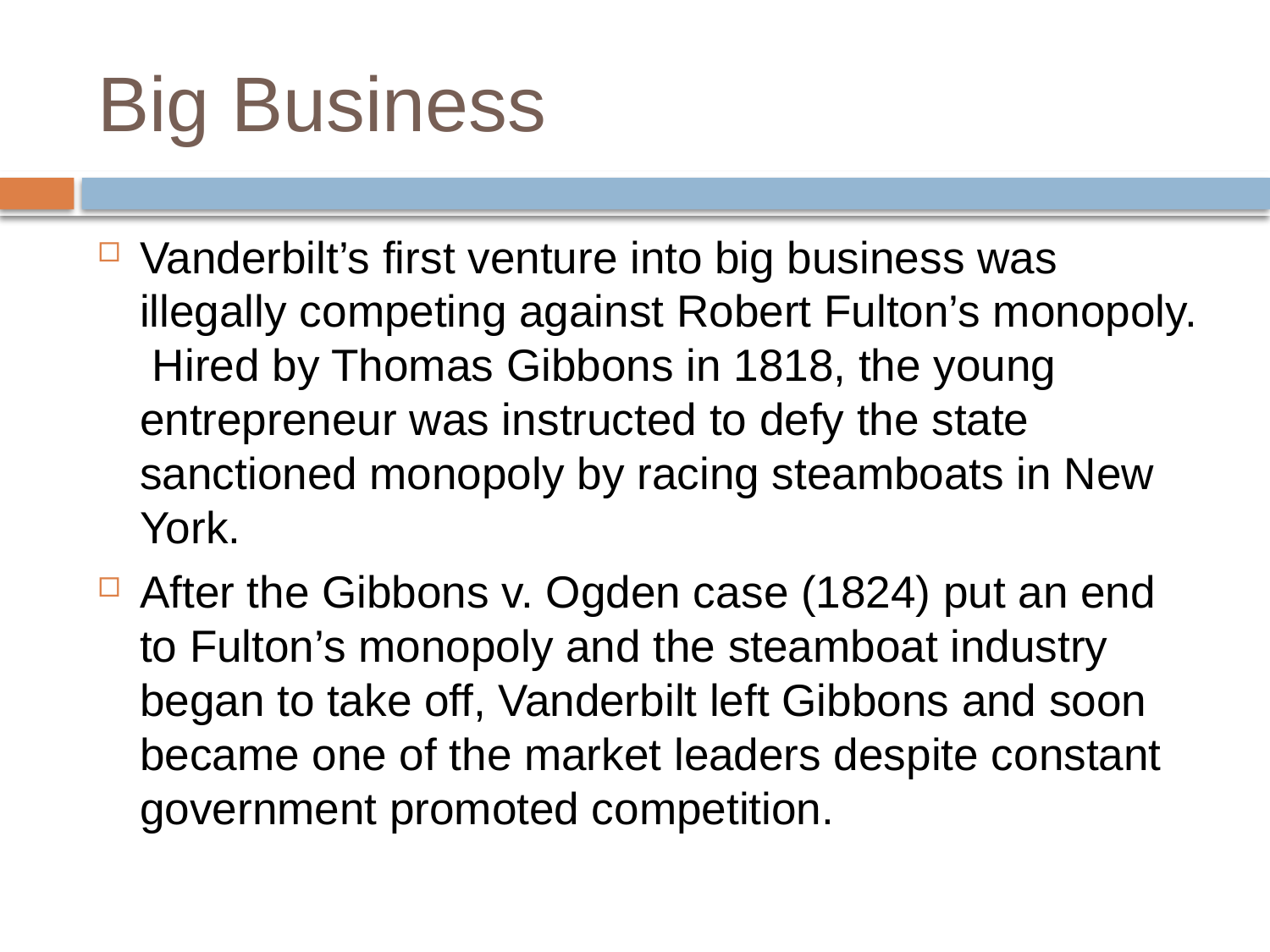

# Big Business
Vanderbilt’s first venture into big business was illegally competing against Robert Fulton’s monopoly.  Hired by Thomas Gibbons in 1818, the young entrepreneur was instructed to defy the state sanctioned monopoly by racing steamboats in New York.
After the Gibbons v. Ogden case (1824) put an end to Fulton’s monopoly and the steamboat industry began to take off, Vanderbilt left Gibbons and soon became one of the market leaders despite constant government promoted competition.